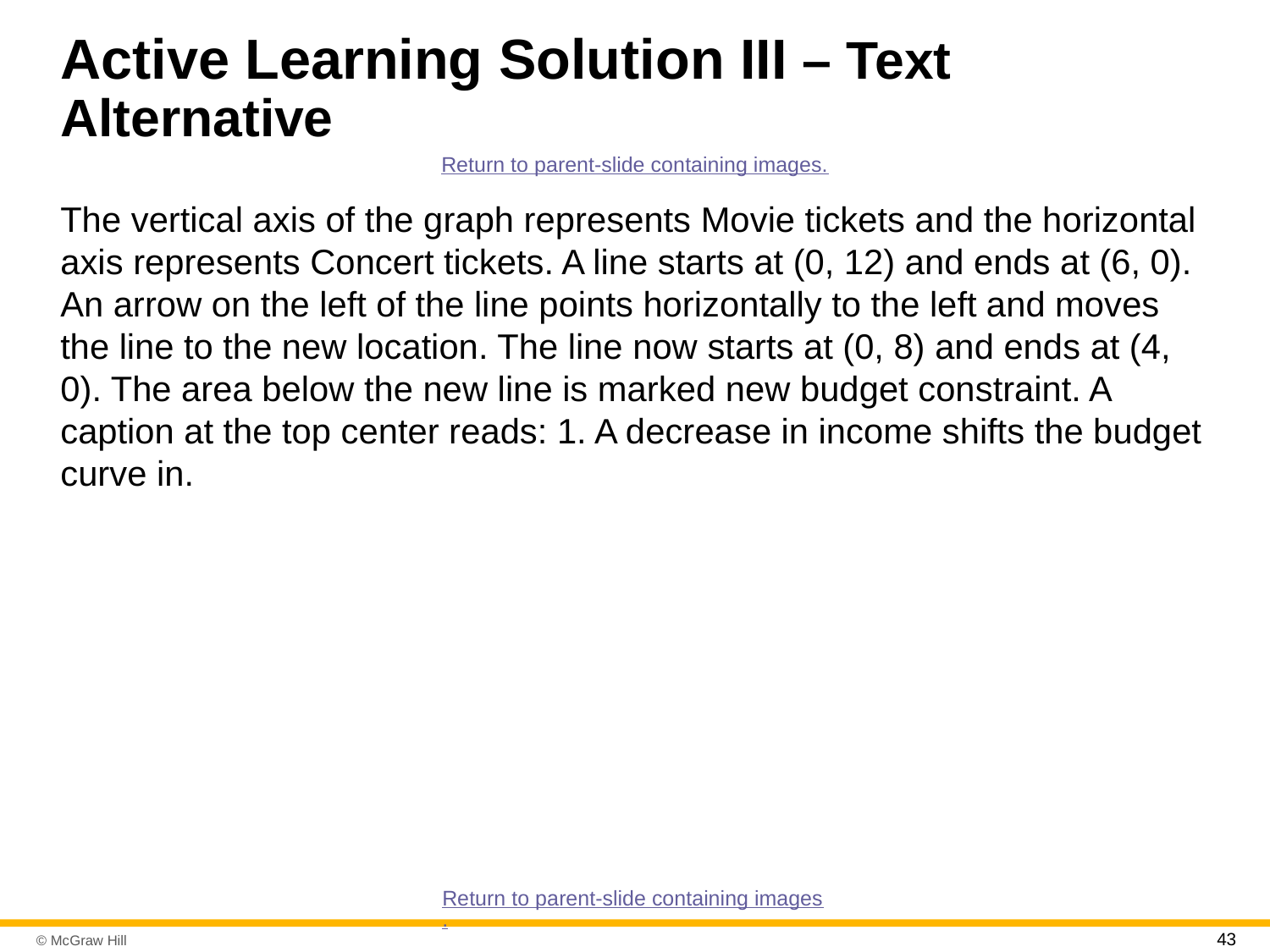

# Active Learning Solution III – Text Alternative
Return to parent-slide containing images.
The vertical axis of the graph represents Movie tickets and the horizontal axis represents Concert tickets. A line starts at (0, 12) and ends at (6, 0). An arrow on the left of the line points horizontally to the left and moves the line to the new location. The line now starts at (0, 8) and ends at (4, 0). The area below the new line is marked new budget constraint. A caption at the top center reads: 1. A decrease in income shifts the budget curve in.
Return to parent-slide containing images.